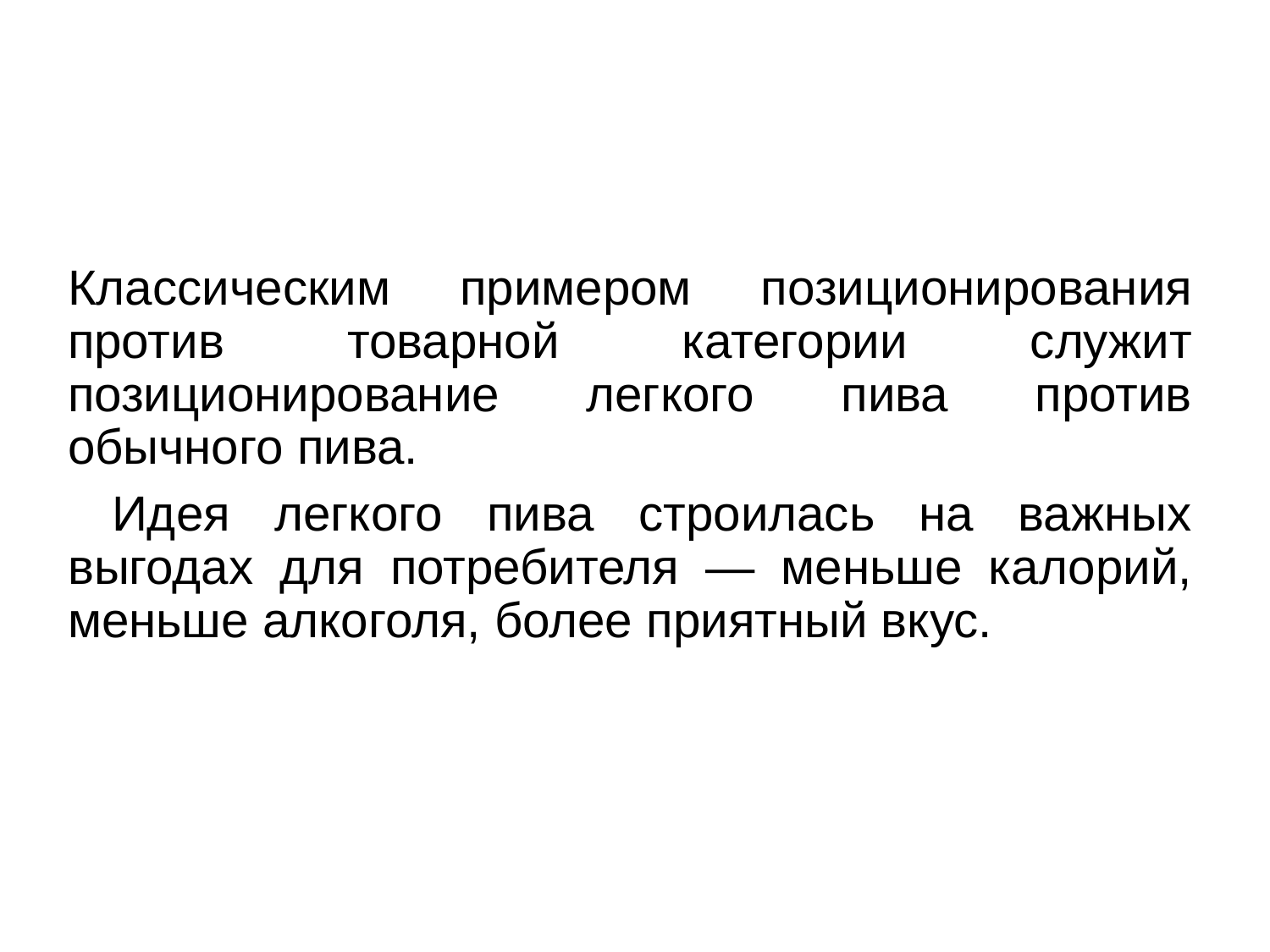

Классическим примером позиционирования против товарной категории служит позиционирование легкого пива против обычного пива.
 Идея легкого пива строилась на важных выгодах для потребителя — меньше калорий, меньше алкоголя, более приятный вкус.